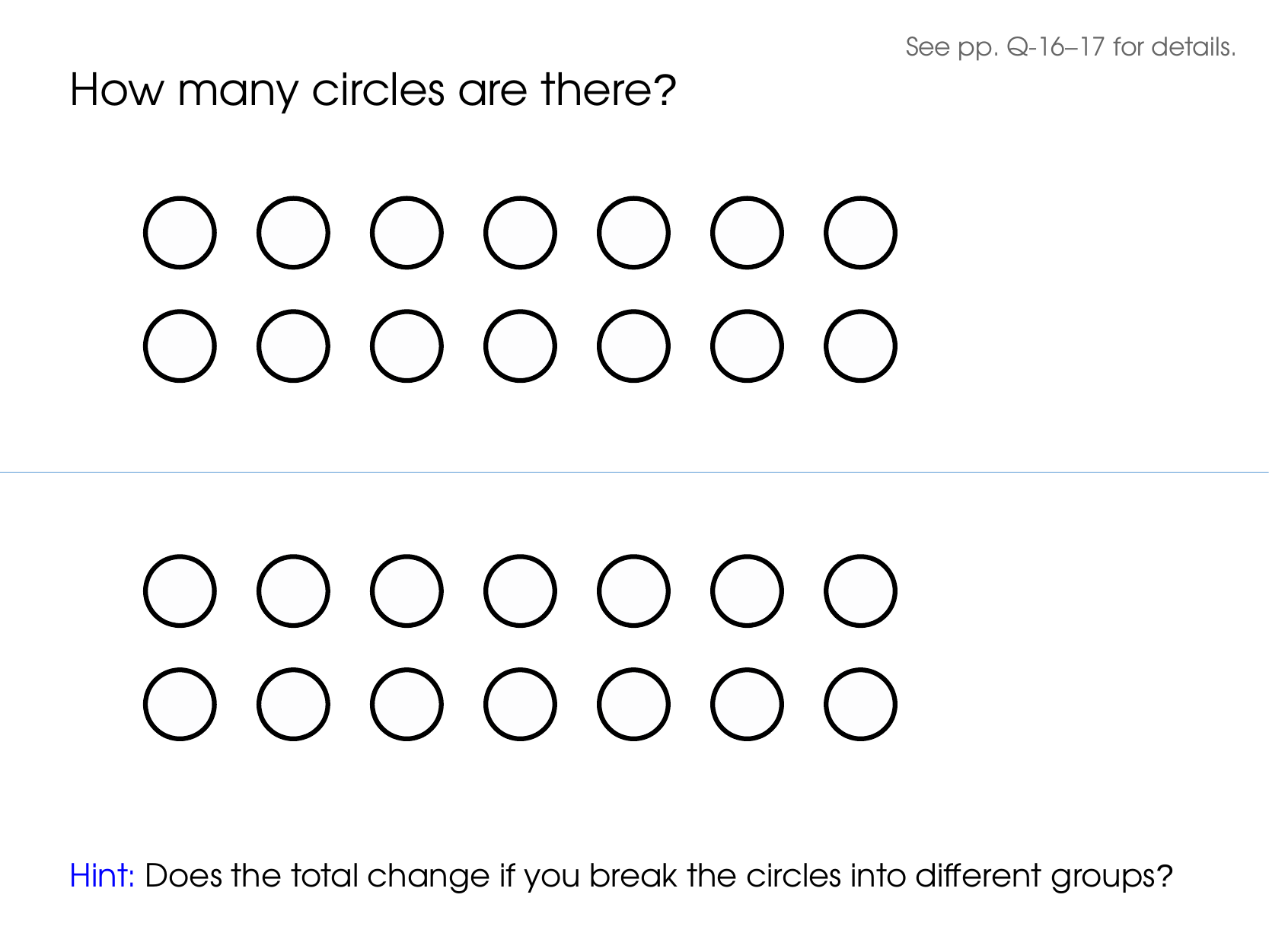

See pp. Q-16–17 for details.
How many circles are there?

Hint: Does the total change if you break the circles into different groups?